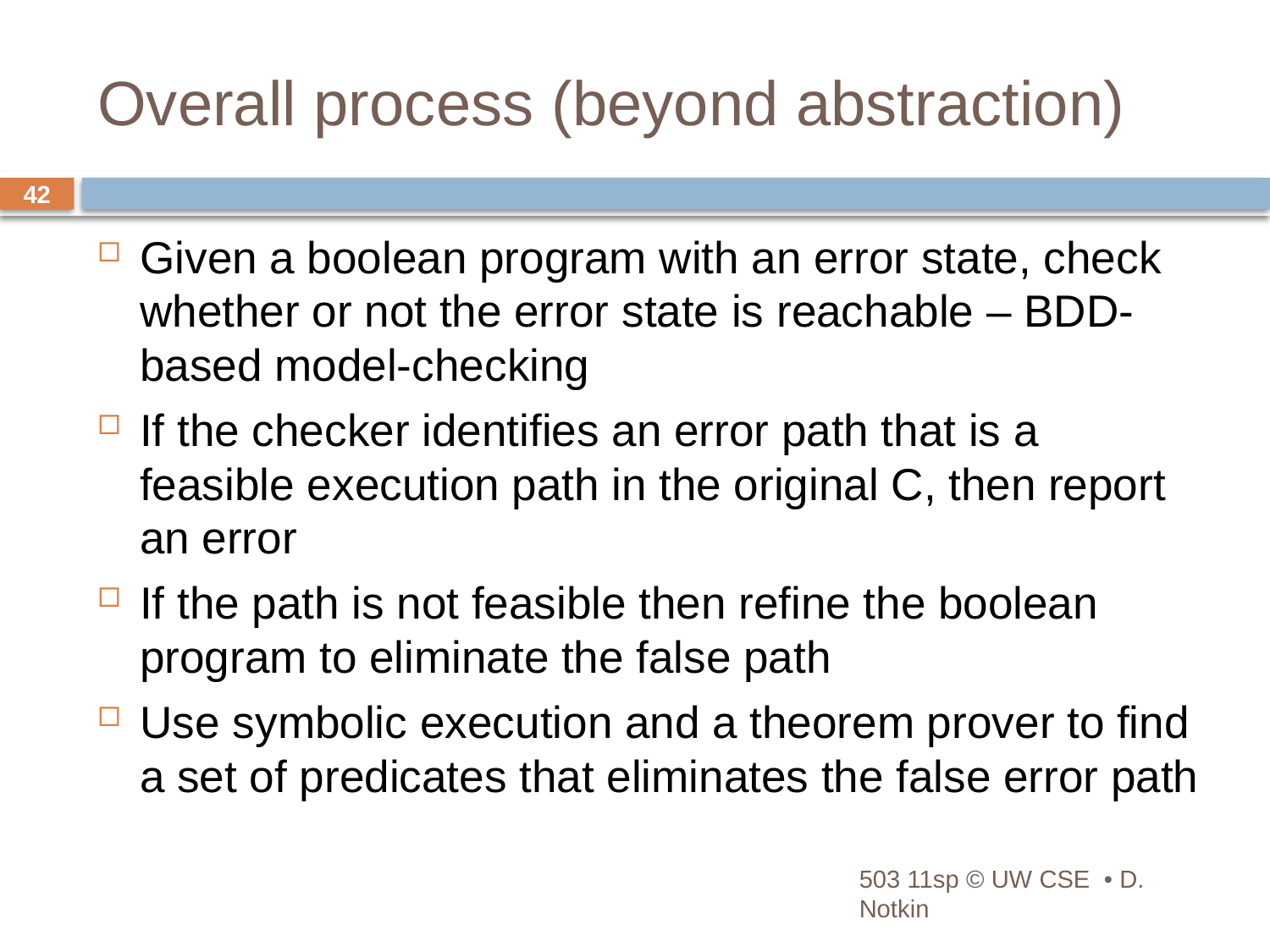

# Overall process (beyond abstraction)
42
Given a boolean program with an error state, check whether or not the error state is reachable – BDD-based model-checking
If the checker identifies an error path that is a feasible execution path in the original C, then report an error
If the path is not feasible then refine the boolean program to eliminate the false path
Use symbolic execution and a theorem prover to find a set of predicates that eliminates the false error path
503 11sp © UW CSE  • D. Notkin